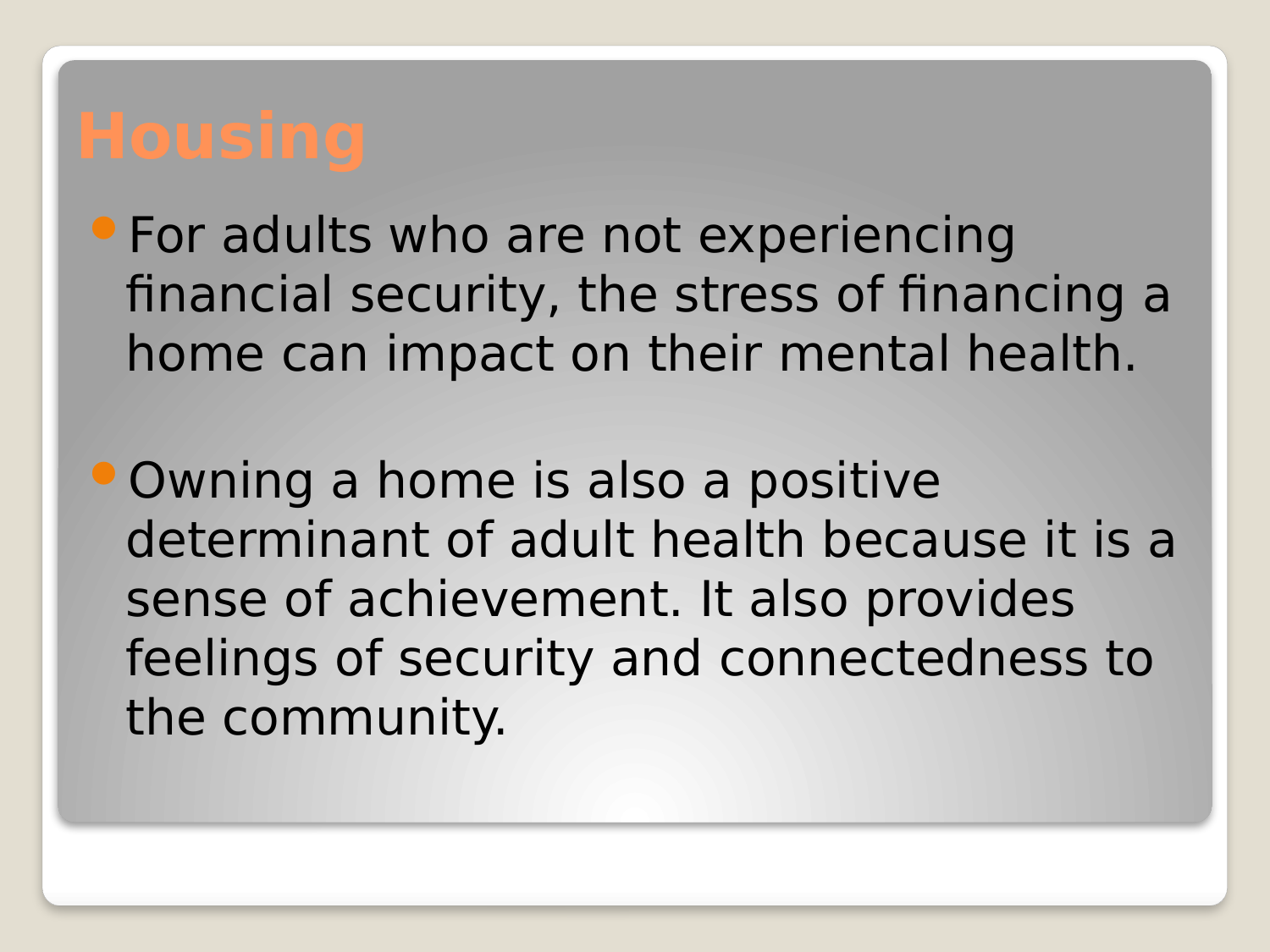

# Housing
For adults who are not experiencing financial security, the stress of financing a home can impact on their mental health.

Owning a home is also a positive determinant of adult health because it is a sense of achievement. It also provides feelings of security and connectedness to the community.